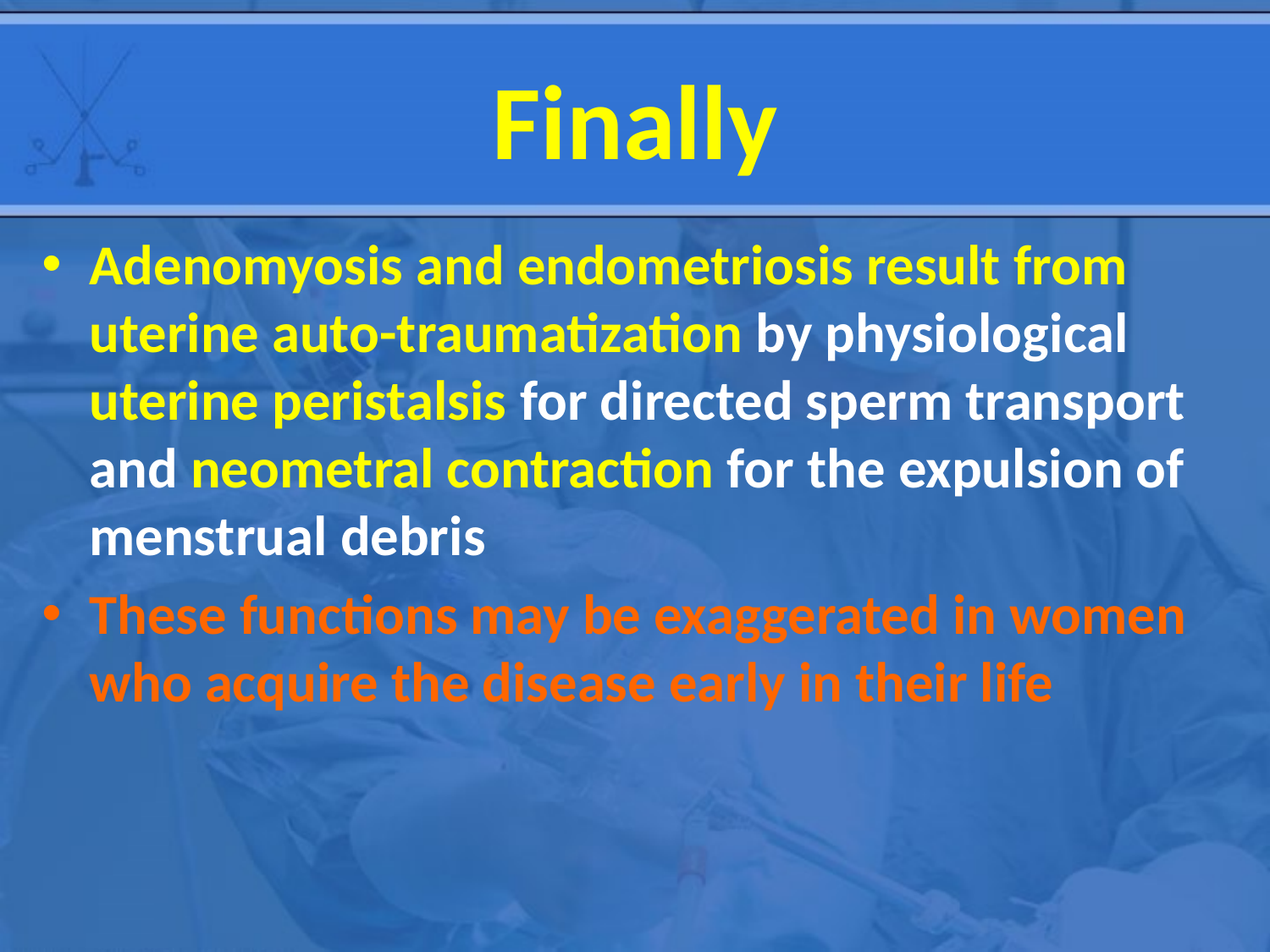

# Finally
Adenomyosis and endometriosis result from uterine auto-traumatization by physiological uterine peristalsis for directed sperm transport and neometral contraction for the expulsion of menstrual debris
These functions may be exaggerated in women who acquire the disease early in their life